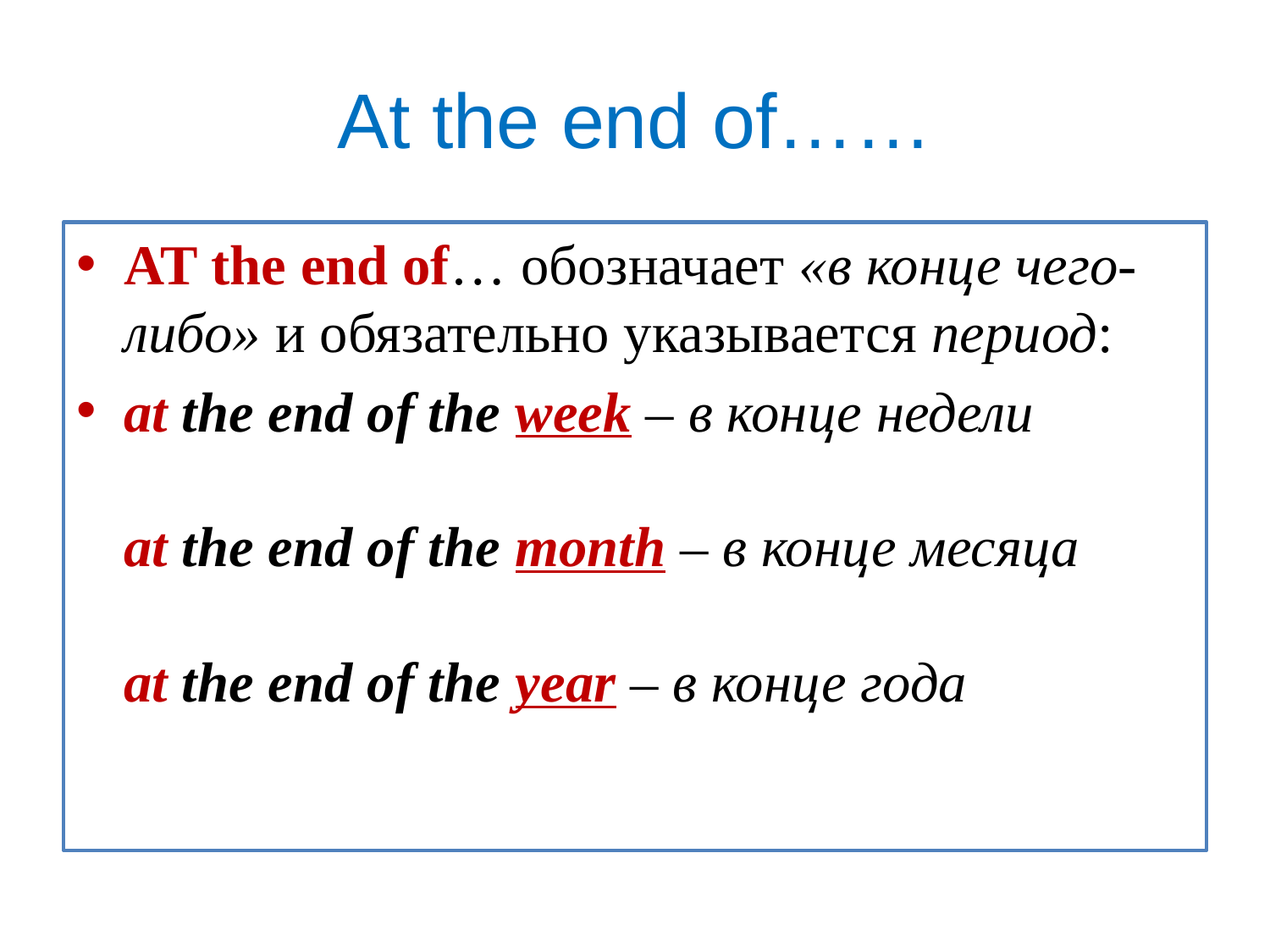

# At the end of……
AT the end of… обозначает «в конце чего-либо» и обязательно указывается период:
at the end of the week – в конце недели
at the end of the month – в конце месяца
at the end of the year – в конце года